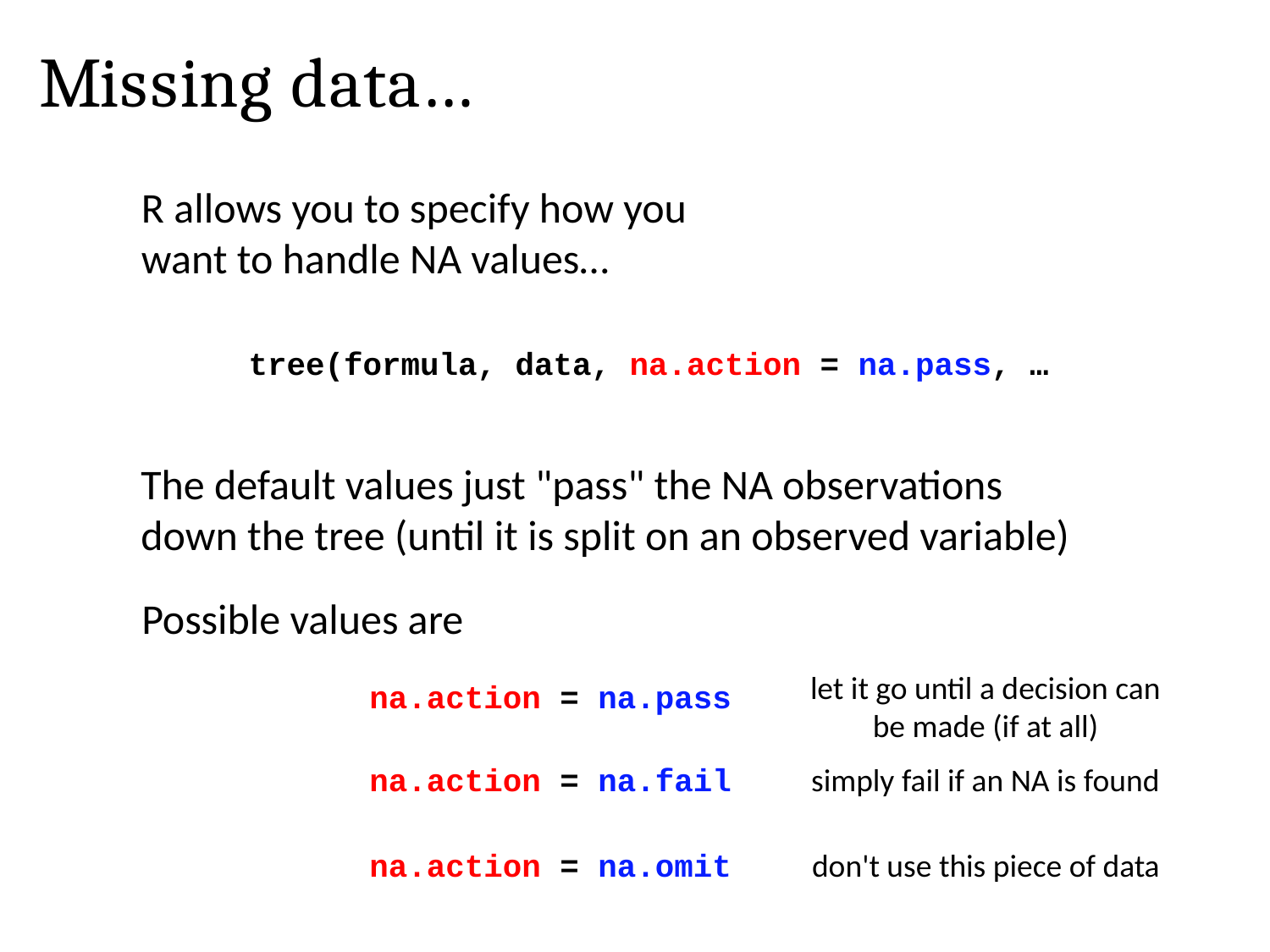

Missing data…
R allows you to specify how you want to handle NA values…
tree(formula, data, na.action = na.pass, …
The default values just "pass" the NA observations down the tree (until it is split on an observed variable)
Possible values are
let it go until a decision can be made (if at all)
na.action = na.pass
na.action = na.fail
simply fail if an NA is found
na.action = na.omit
don't use this piece of data